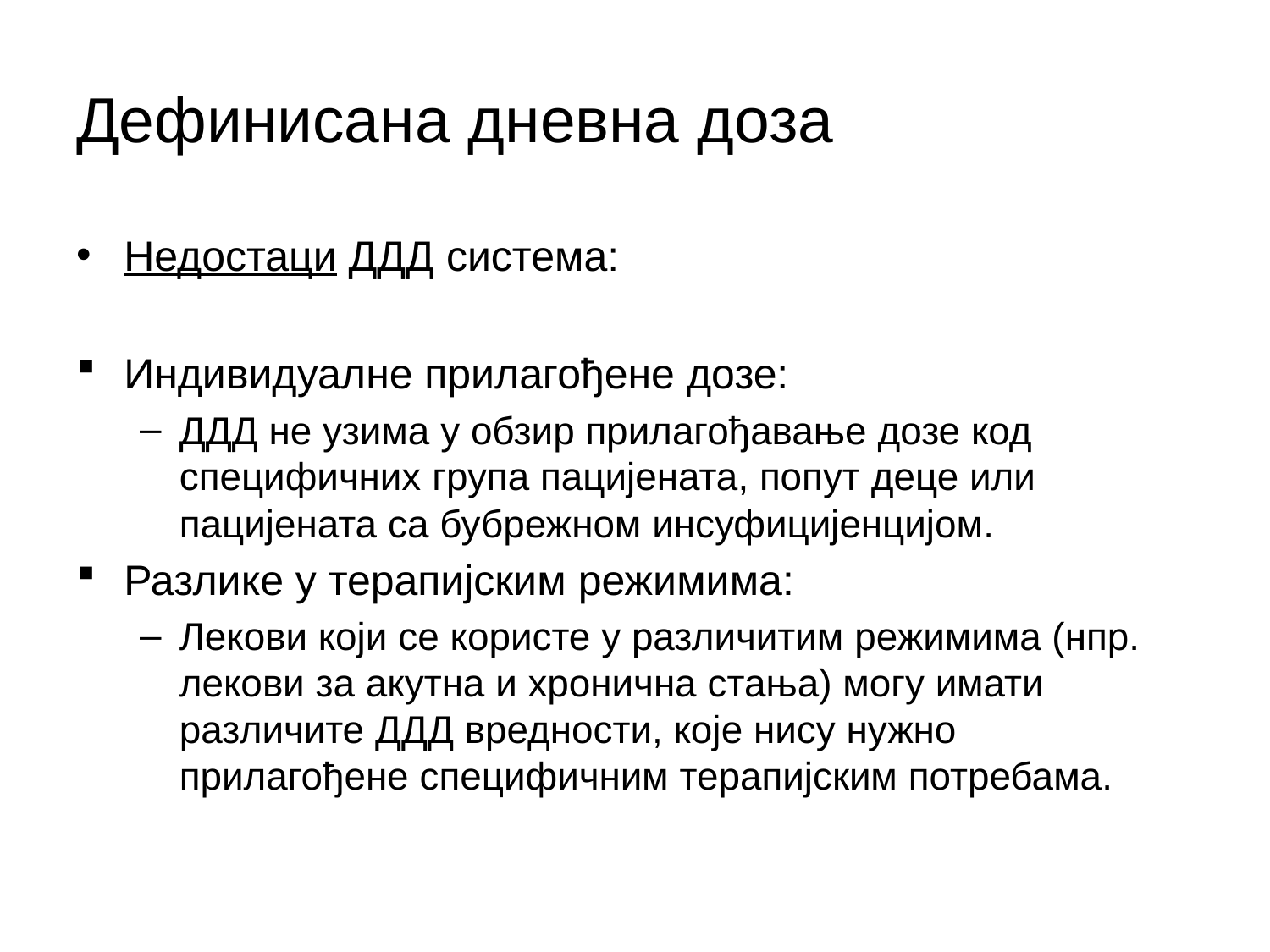

# Дефинисана дневна доза
Недостаци ДДД система:

Индивидуалне прилагођене дозе:
ДДД не узима у обзир прилагођавање дозе код специфичних група пацијената, попут деце или пацијената са бубрежном инсуфицијенцијом.
Разлике у терапијским режимима:
Лекови који се користе у различитим режимима (нпр. лекови за акутна и хронична стања) могу имати различите ДДД вредности, које нису нужно прилагођене специфичним терапијским потребама.